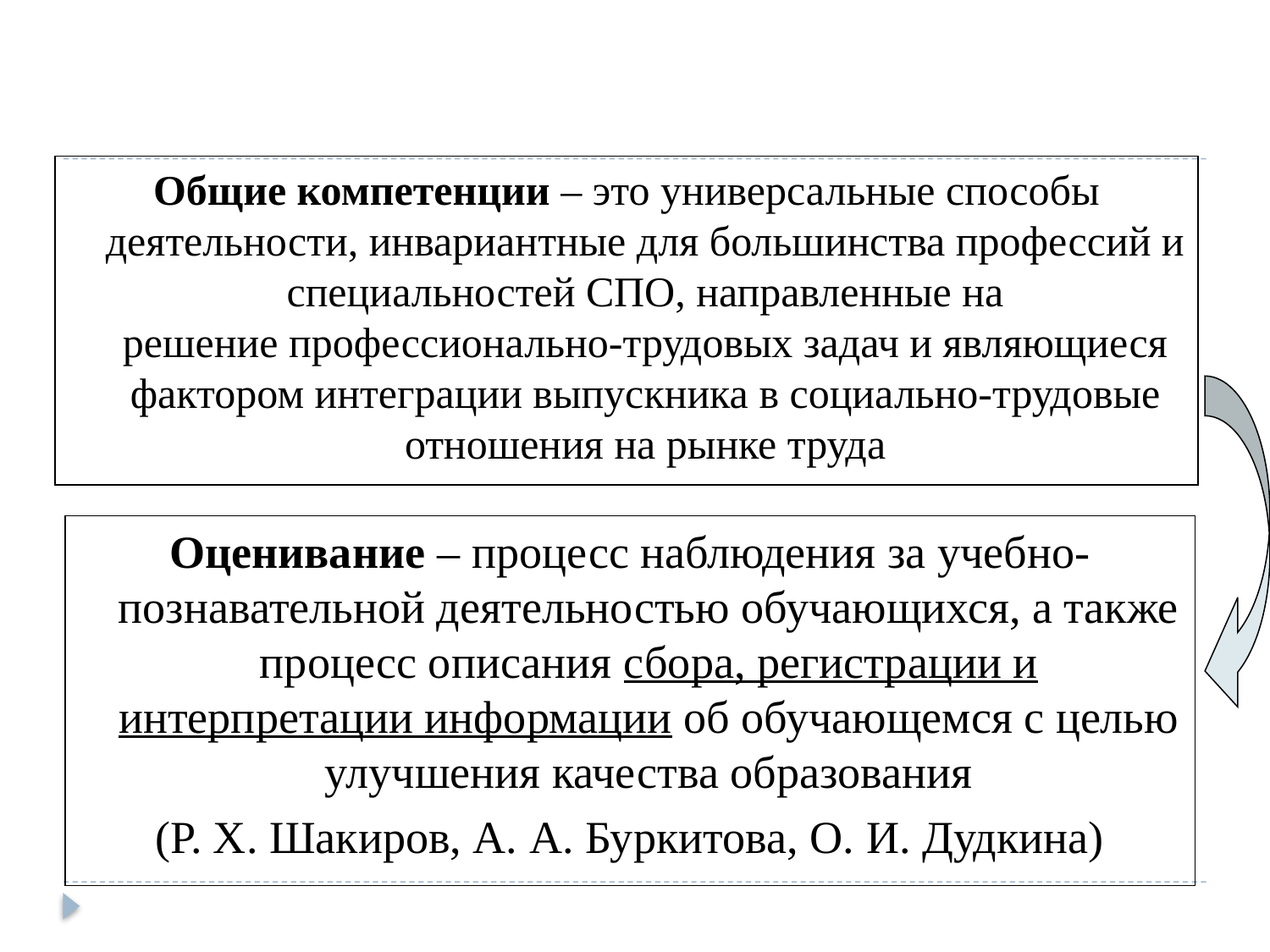

Общие компетенции – это универсальные способы деятельности, инвариантные для большинства профессий и специальностей СПО, направленные на решение профессионально-трудовых задач и являющиеся фактором интеграции выпускника в социально-трудовые отношения на рынке труда

Оценивание – процесс наблюдения за учебно-познавательной деятельностью обучающихся, а также процесс описания сбора, регистрации и интерпретации информации об обучающемся с целью улучшения качества образования
 (Р. Х. Шакиров, А. А. Буркитова, О. И. Дудкина)